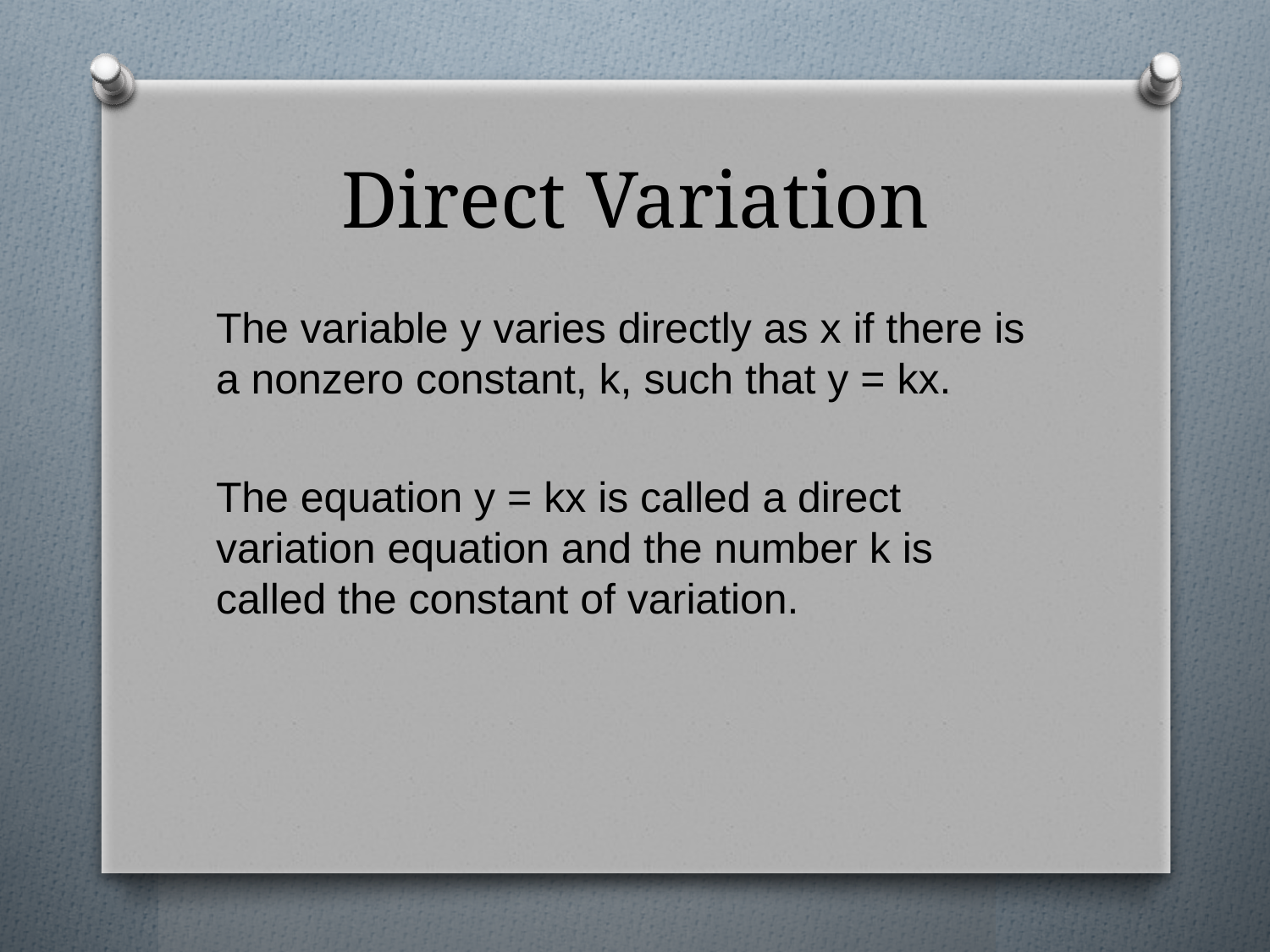

# Direct Variation
The variable y varies directly as x if there is a nonzero constant, k, such that y = kx.

The equation y = kx is called a direct variation equation and the number k is called the constant of variation.